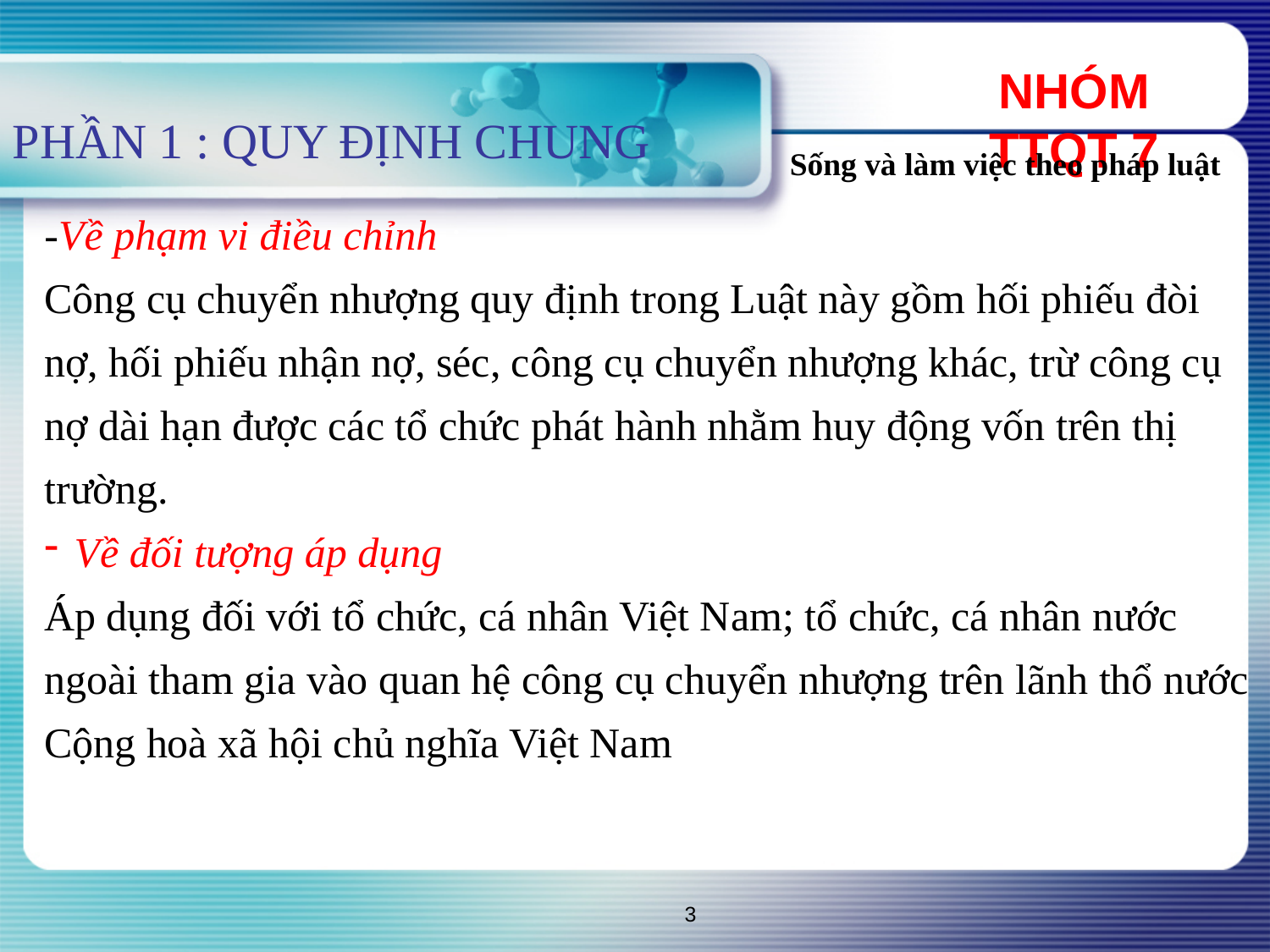

PHẦN 1 : QUY ĐỊNH CHUNG
NHÓM TTQT 7
-Về phạm vi điều chỉnh :
Công cụ chuyển nhượng quy định trong Luật này gồm hối phiếu đòi nợ, hối phiếu nhận nợ, séc, công cụ chuyển nhượng khác, trừ công cụ nợ dài hạn được các tổ chức phát hành nhằm huy động vốn trên thị trường.
Về đối tượng áp dụng
Áp dụng đối với tổ chức, cá nhân Việt Nam; tổ chức, cá nhân nước ngoài tham gia vào quan hệ công cụ chuyển nhượng trên lãnh thổ nước Cộng hoà xã hội chủ nghĩa Việt Nam

Sống và làm việc theo pháp luật
3